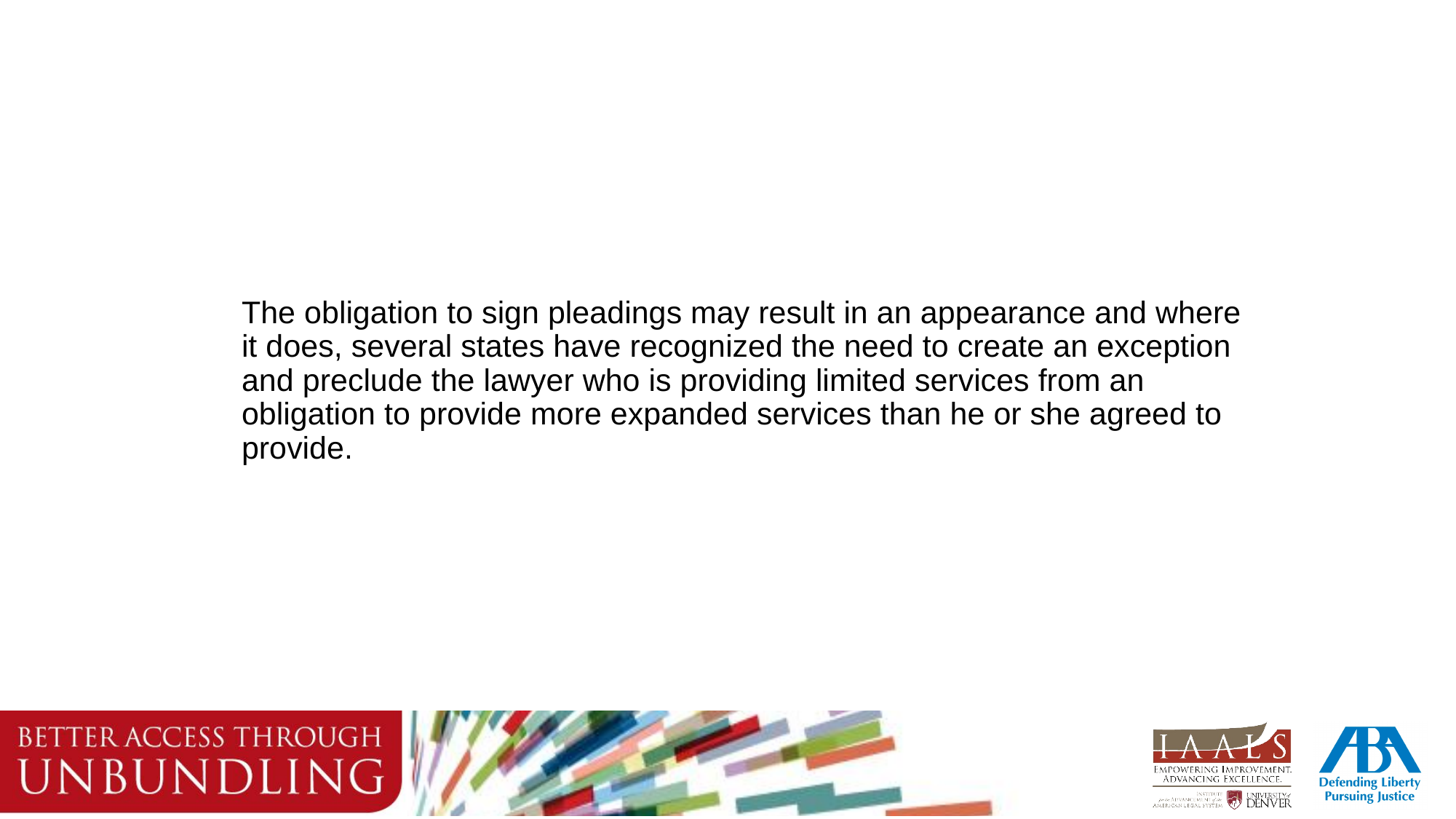

The obligation to sign pleadings may result in an appearance and where it does, several states have recognized the need to create an exception and preclude the lawyer who is providing limited services from an obligation to provide more expanded services than he or she agreed to provide.